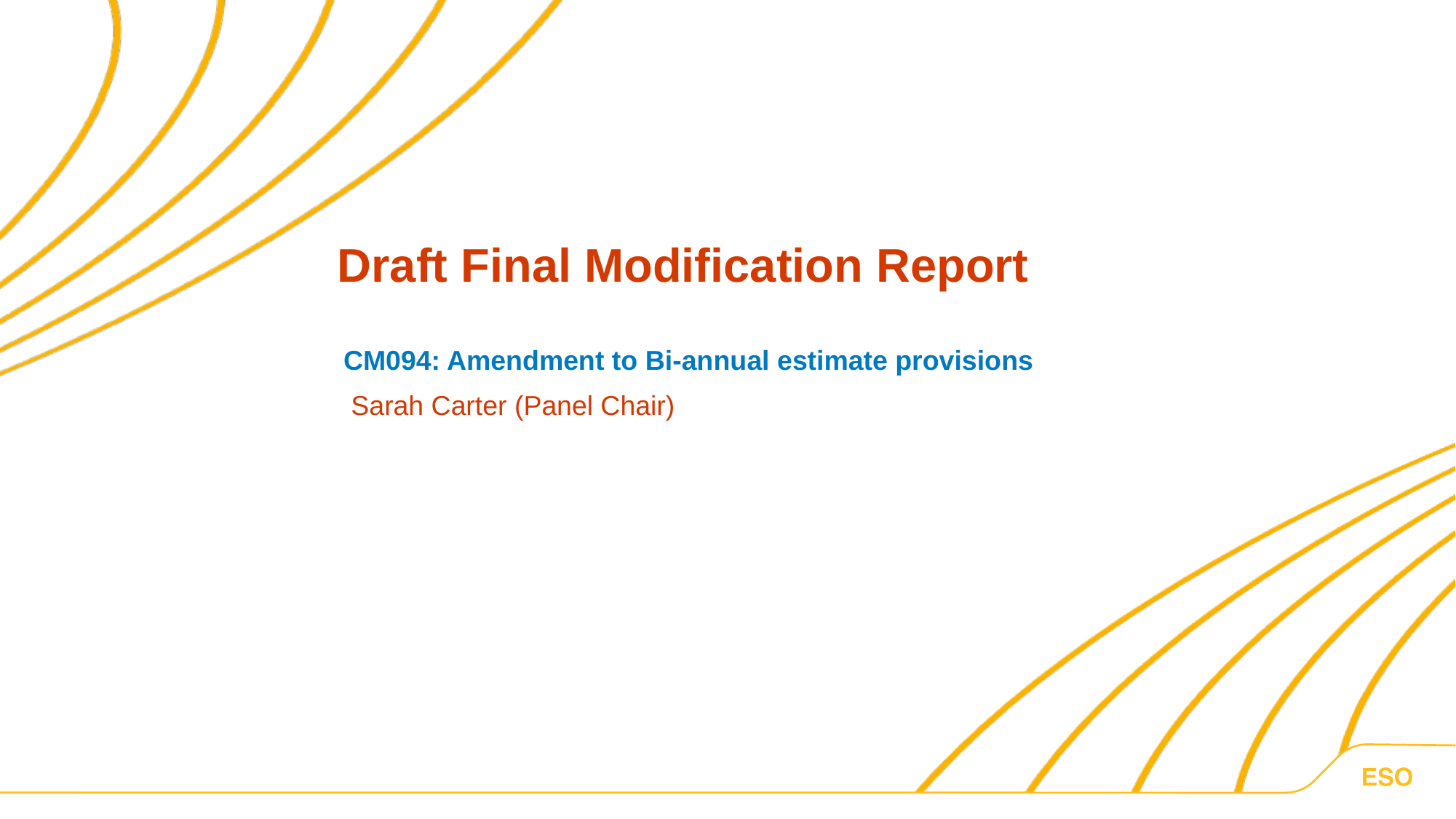

Draft Final Modification Report

CM094: Amendment to Bi-annual estimate provisions
 Sarah Carter (Panel Chair)